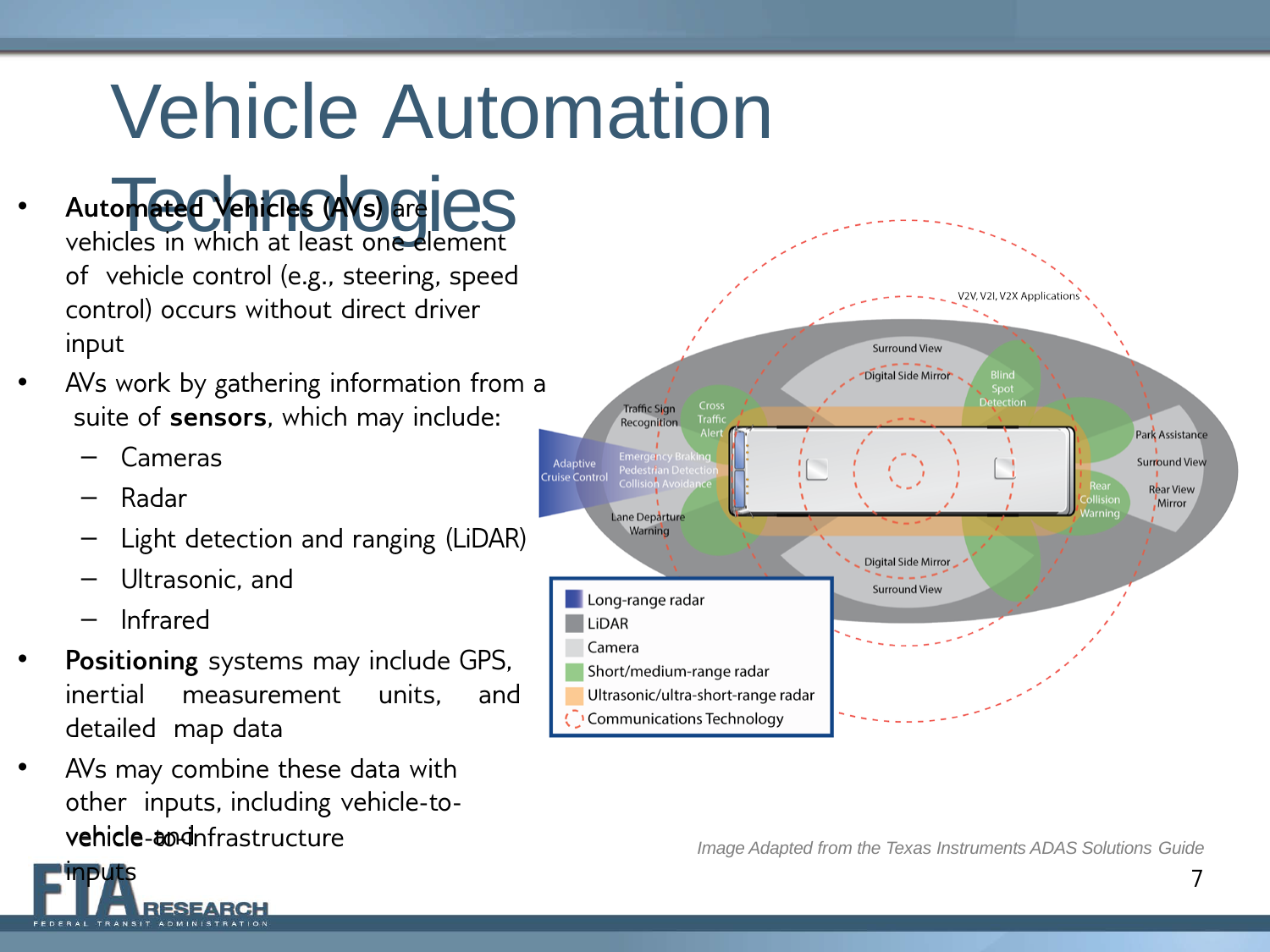

# Vehicle Automation  Technologies

Automated Vehicles (AVs) are  vehicles in which at least one element of  vehicle control (e.g., steering, speed  control) occurs without direct driver  input
AVs work by gathering information from a  suite of sensors, which may include:
Cameras
Radar
Light detection and ranging (LiDAR)
Ultrasonic, and
Infrared
Positioning systems may include GPS,  inertial measurement units, and detailed  map data
AVs may combine these data with other  inputs, including vehicle-to-vehicle and
vehicle-to-infrastructure inputs
Image Adapted from the Texas Instruments ADAS Solutions Guide
7